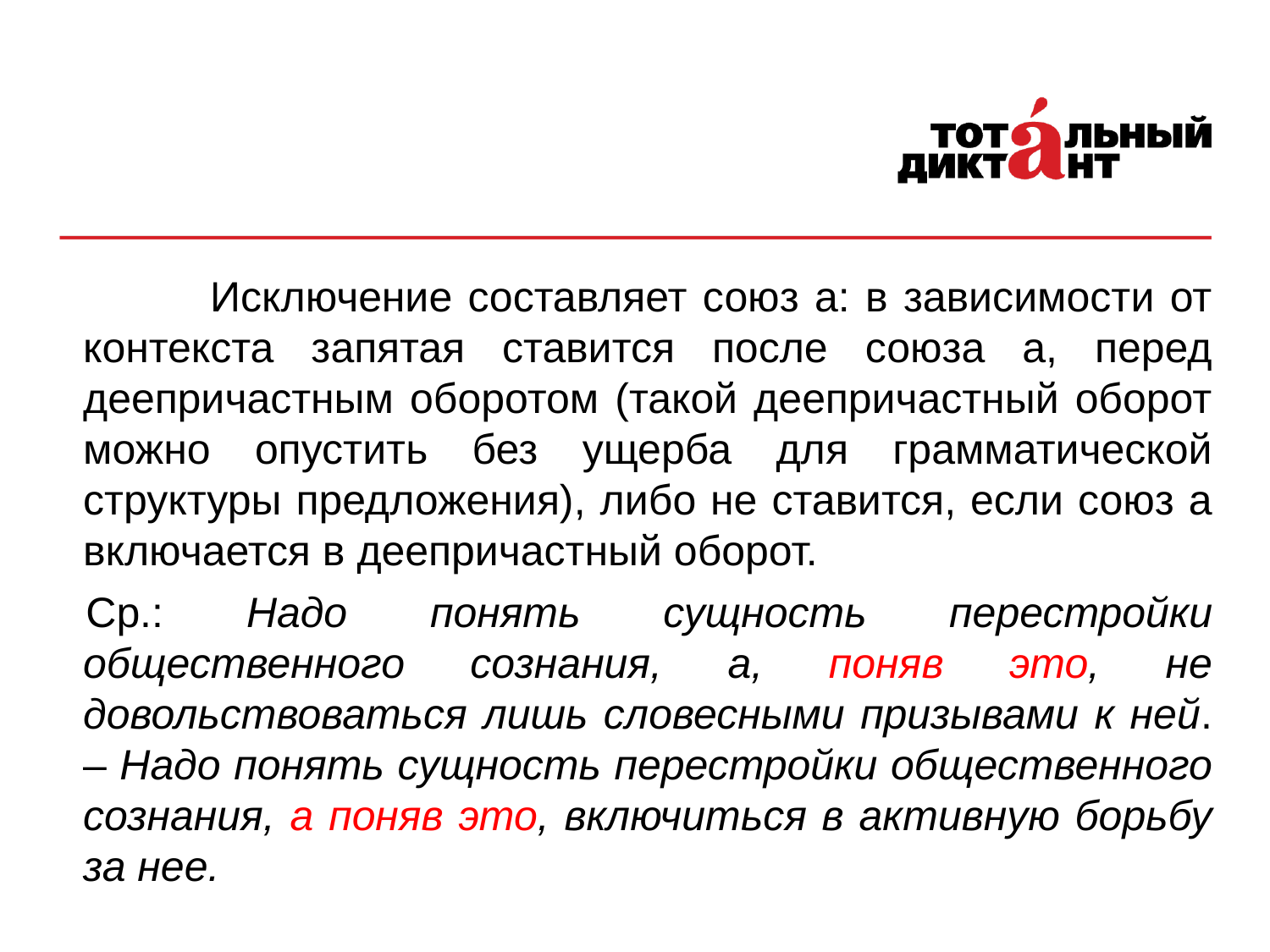

Исключение составляет союз а: в зависимости от контекста запятая ставится после союза а, перед деепричастным оборотом (такой деепричастный оборот можно опустить без ущерба для грамматической структуры предложения), либо не ставится, если союз а включается в деепричастный оборот.
Ср.: Надо понять сущность перестройки общественного сознания, а, поняв это, не довольствоваться лишь словесными призывами к ней. – Надо понять сущность перестройки общественного сознания, а поняв это, включиться в активную борьбу за нее.